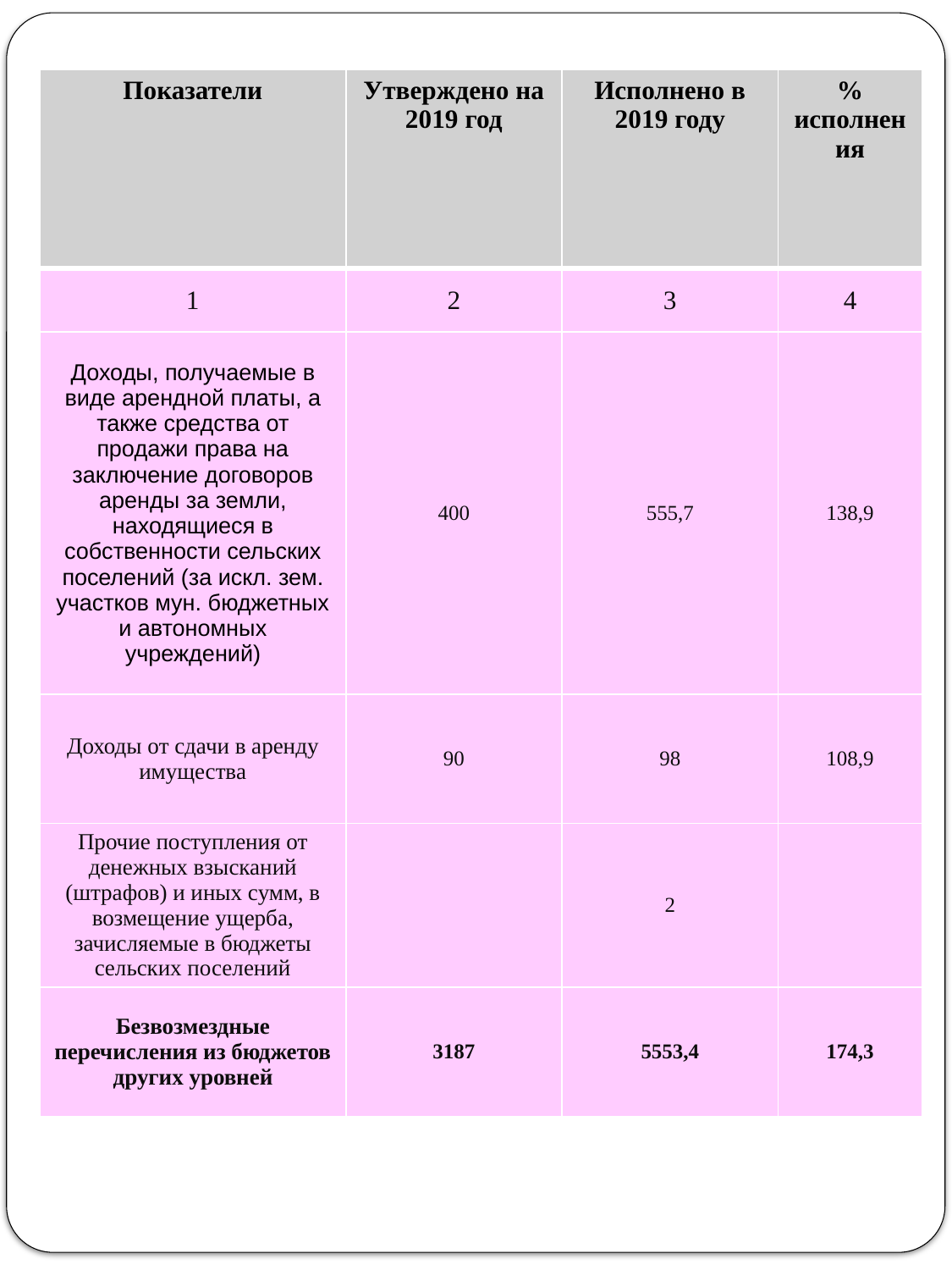

| Показатели | Утверждено на 2019 год | Исполнено в 2019 году | % исполнения |
| --- | --- | --- | --- |
| 1 | 2 | 3 | 4 |
| Доходы, получаемые в виде арендной платы, а также средства от продажи права на заключение договоров аренды за земли, находящиеся в собственности сельских поселений (за искл. зем. участков мун. бюджетных и автономных учреждений) | 400 | 555,7 | 138,9 |
| Доходы от сдачи в аренду имущества | 90 | 98 | 108,9 |
| Прочие поступления от денежных взысканий (штрафов) и иных сумм, в возмещение ущерба, зачисляемые в бюджеты сельских поселений |  | 2 |  |
| Безвозмездные перечисления из бюджетов других уровней | 3187 | 5553,4 | 174,3 |